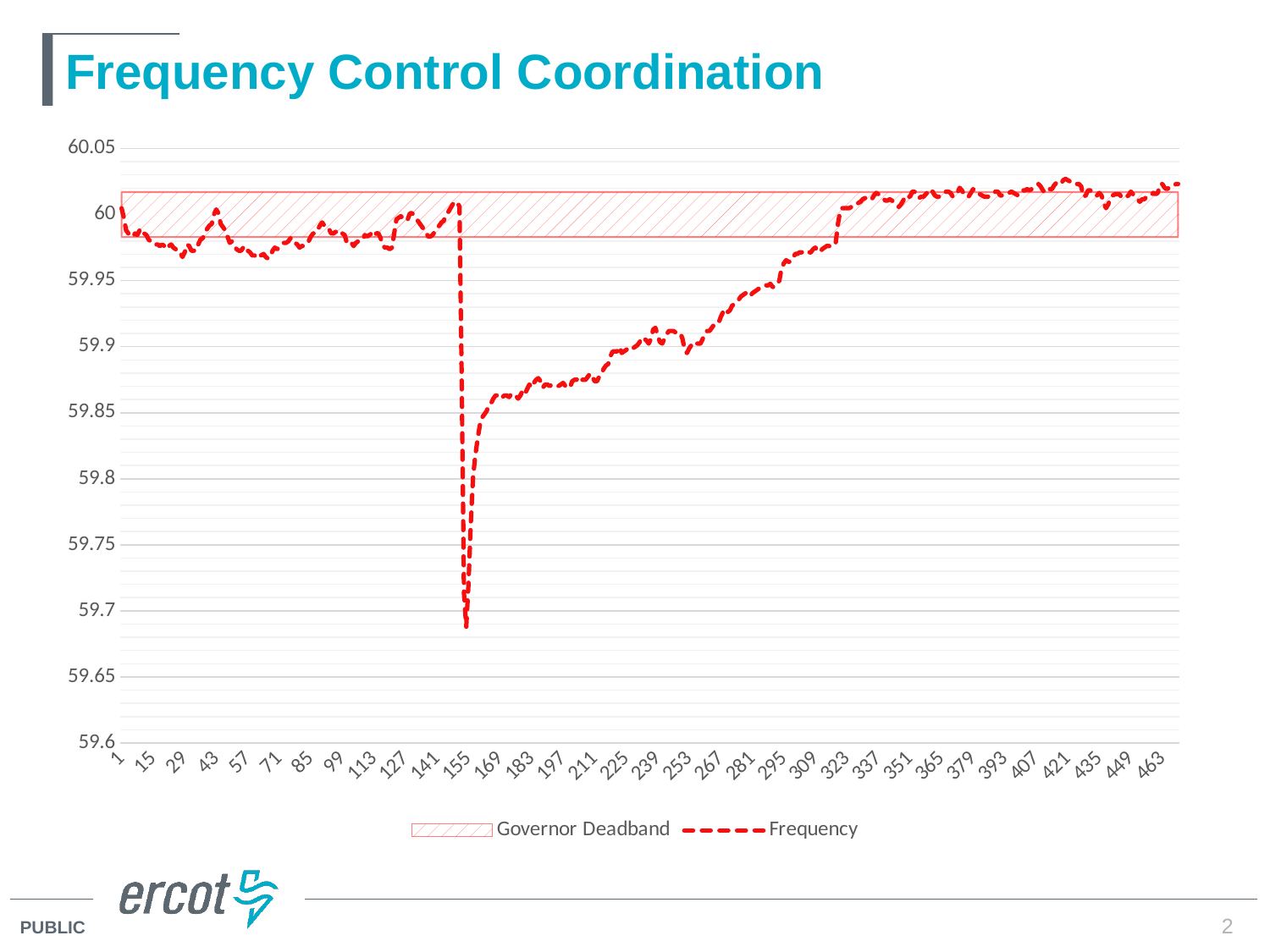

# Frequency Control Coordination

### Chart

| Category | Governor Deadband |  | Frequency |
|---|---|---|---|
2